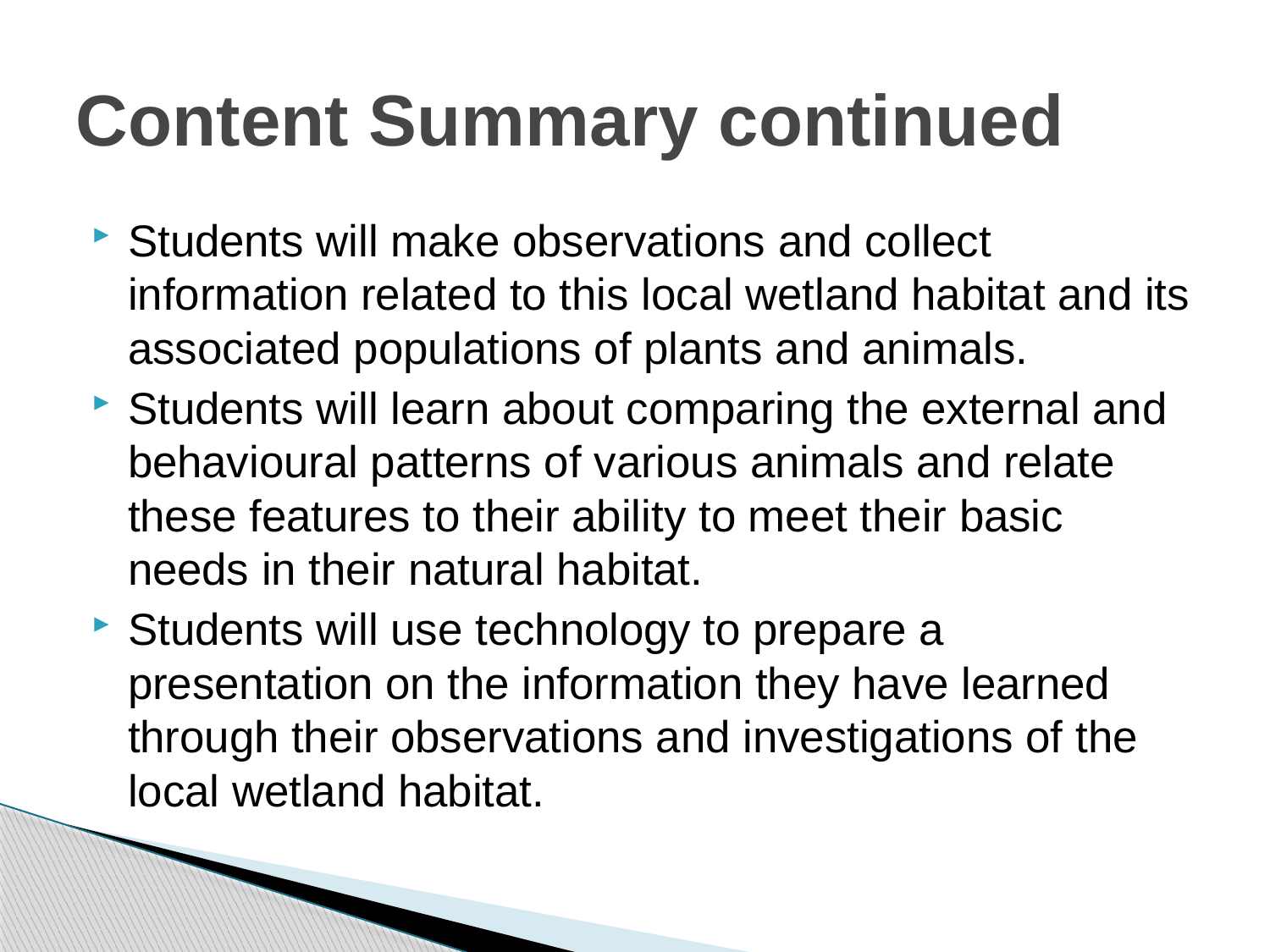

# Content Summary continued
Students will make observations and collect information related to this local wetland habitat and its associated populations of plants and animals.
Students will learn about comparing the external and behavioural patterns of various animals and relate these features to their ability to meet their basic needs in their natural habitat.
Students will use technology to prepare a presentation on the information they have learned through their observations and investigations of the local wetland habitat.